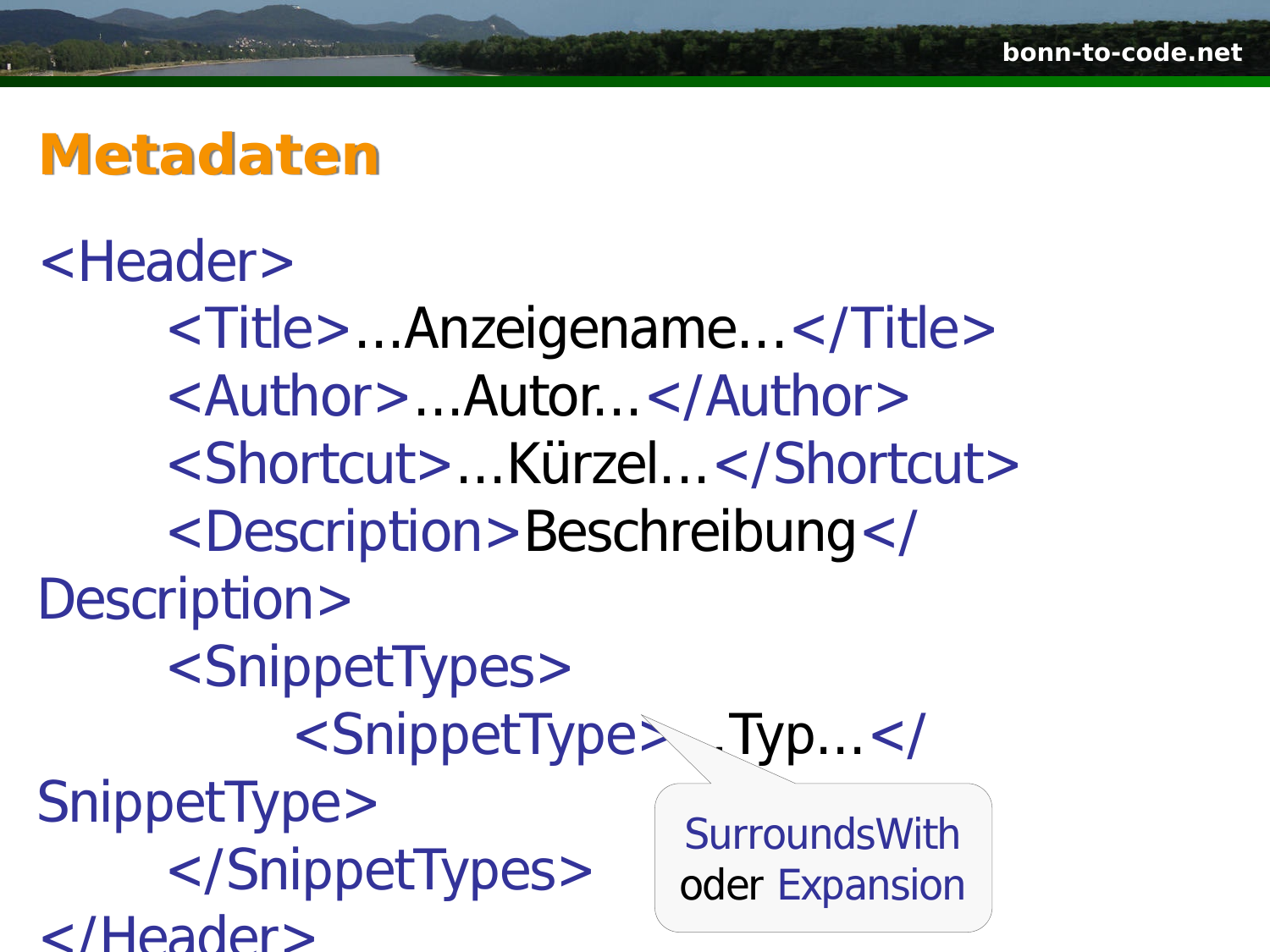

# Metadaten
<Header>
	<Title>...Anzeigename...</Title>
	<Author>...Autor...</Author>
	<Shortcut>...Kürzel...</Shortcut>
	<Description>Beschreibung</Description>
	<SnippetTypes>
		<SnippetType>...Typ...</SnippetType>
	</SnippetTypes>
</Header>
SurroundsWith
oder Expansion